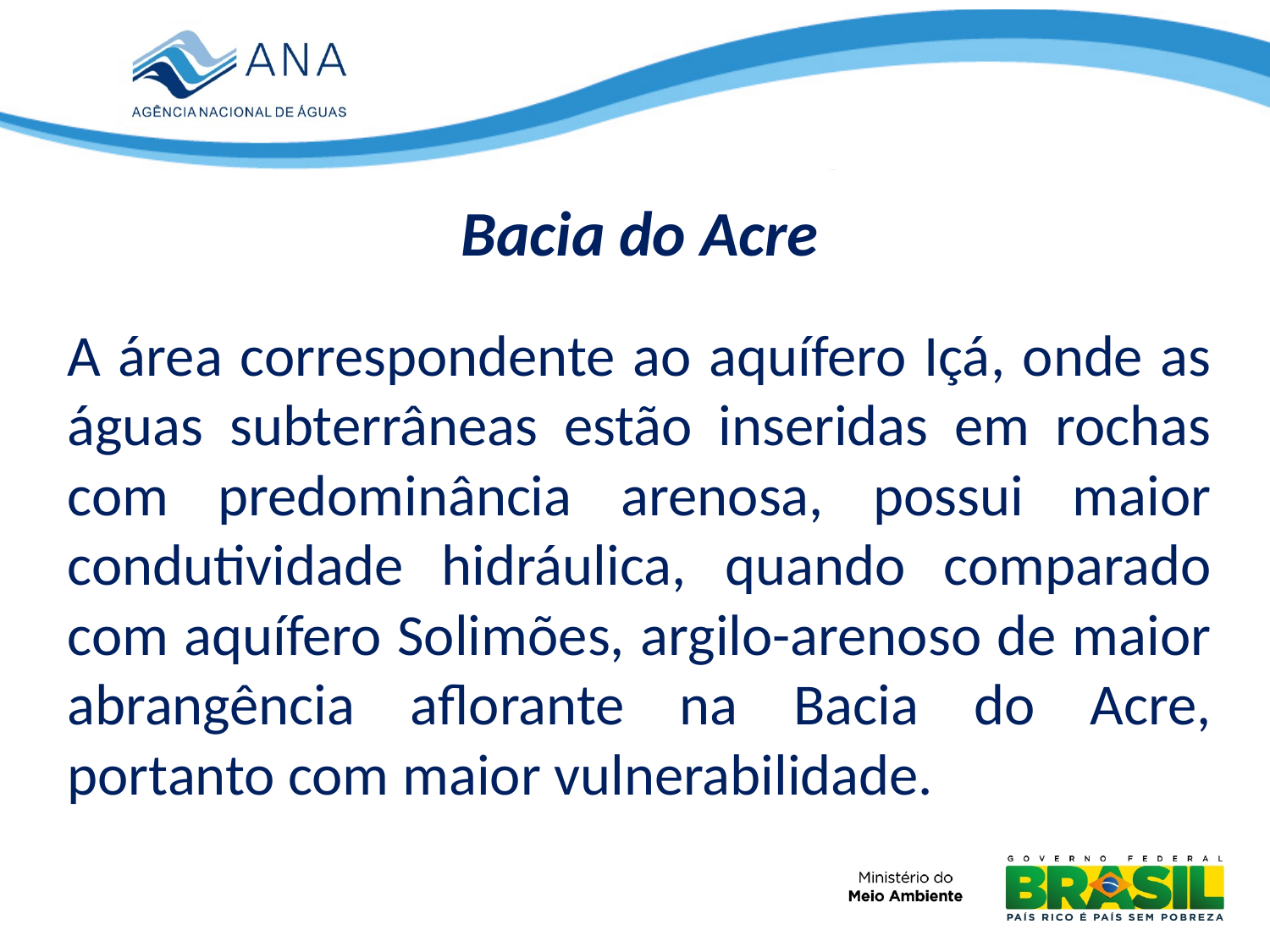

Bacia do Acre

A área correspondente ao aquífero Içá, onde as águas subterrâneas estão inseridas em rochas com predominância arenosa, possui maior condutividade hidráulica, quando comparado com aquífero Solimões, argilo-arenoso de maior abrangência aflorante na Bacia do Acre, portanto com maior vulnerabilidade.